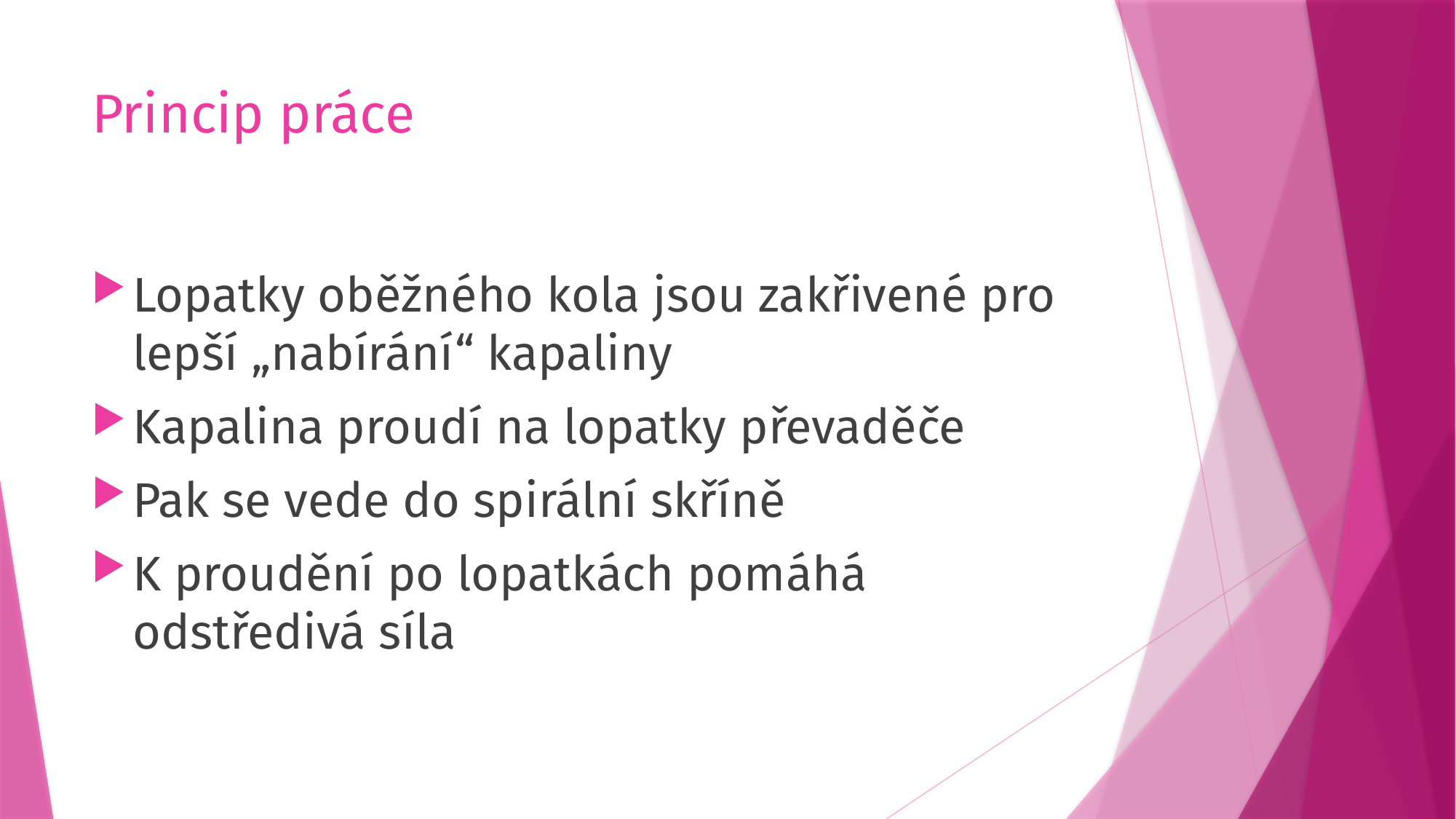

# Princip práce
Lopatky oběžného kola jsou zakřivené pro lepší „nabírání“ kapaliny
Kapalina proudí na lopatky převaděče
Pak se vede do spirální skříně
K proudění po lopatkách pomáhá odstředivá síla